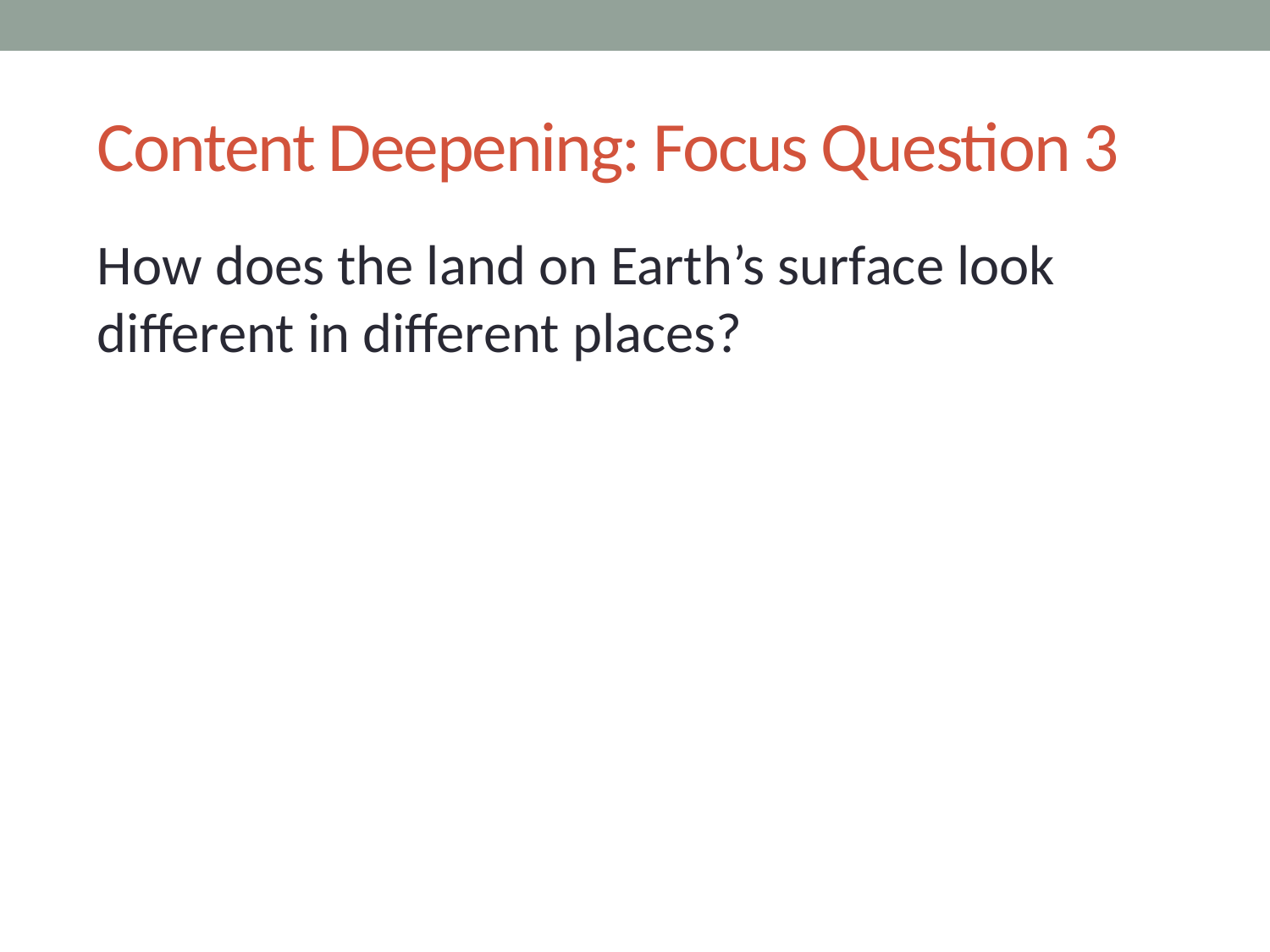

# Content Deepening: Focus Question 3
How does the land on Earth’s surface look different in different places?